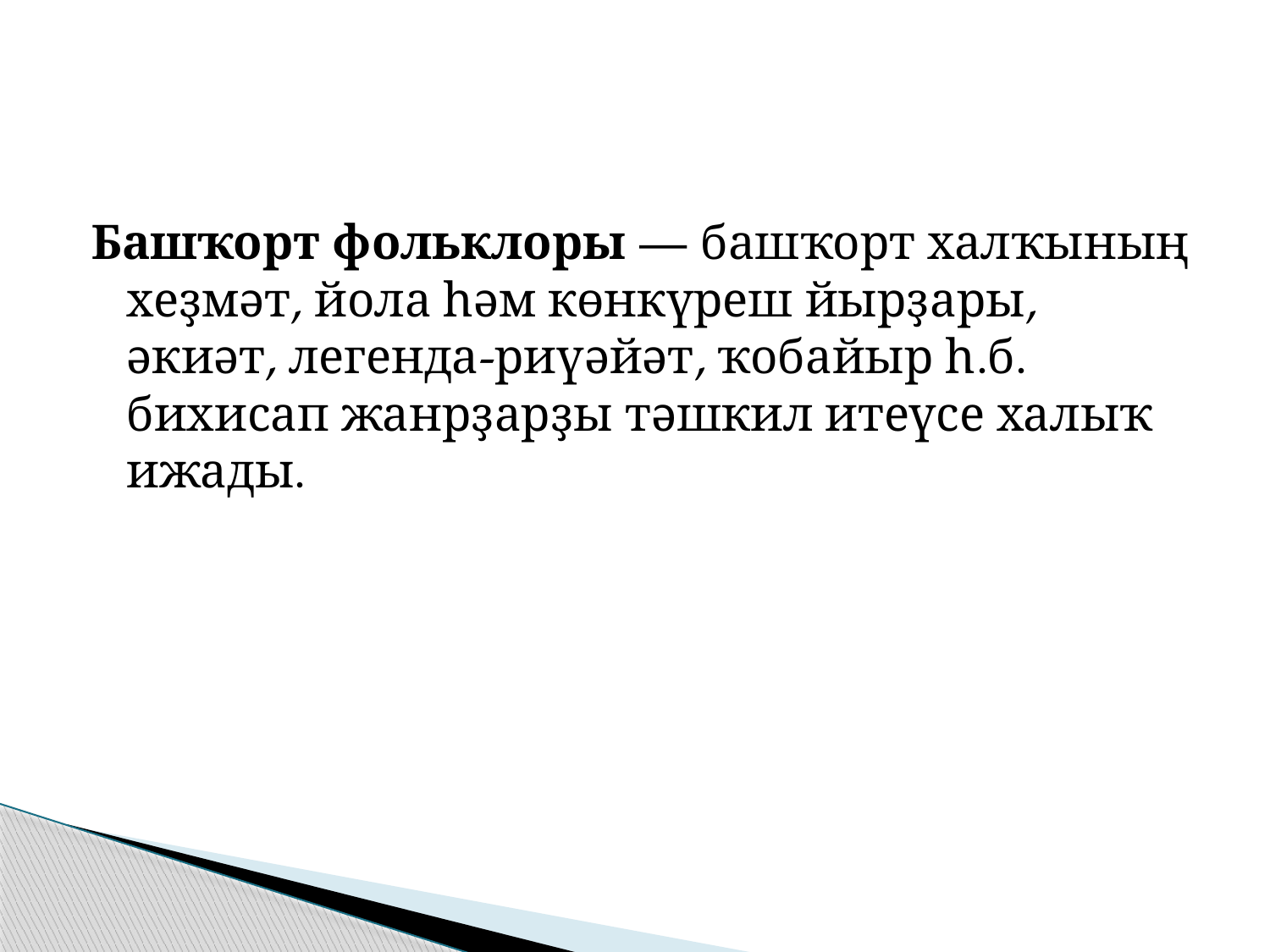

#
Башҡорт фольклоры — башҡорт халҡының хеҙмәт, йола һәм көнкүреш йырҙары, әкиәт, легенда-риүәйәт, ҡобайыр һ.б. бихисап жанрҙарҙы тәшкил итеүсе халыҡ ижады.